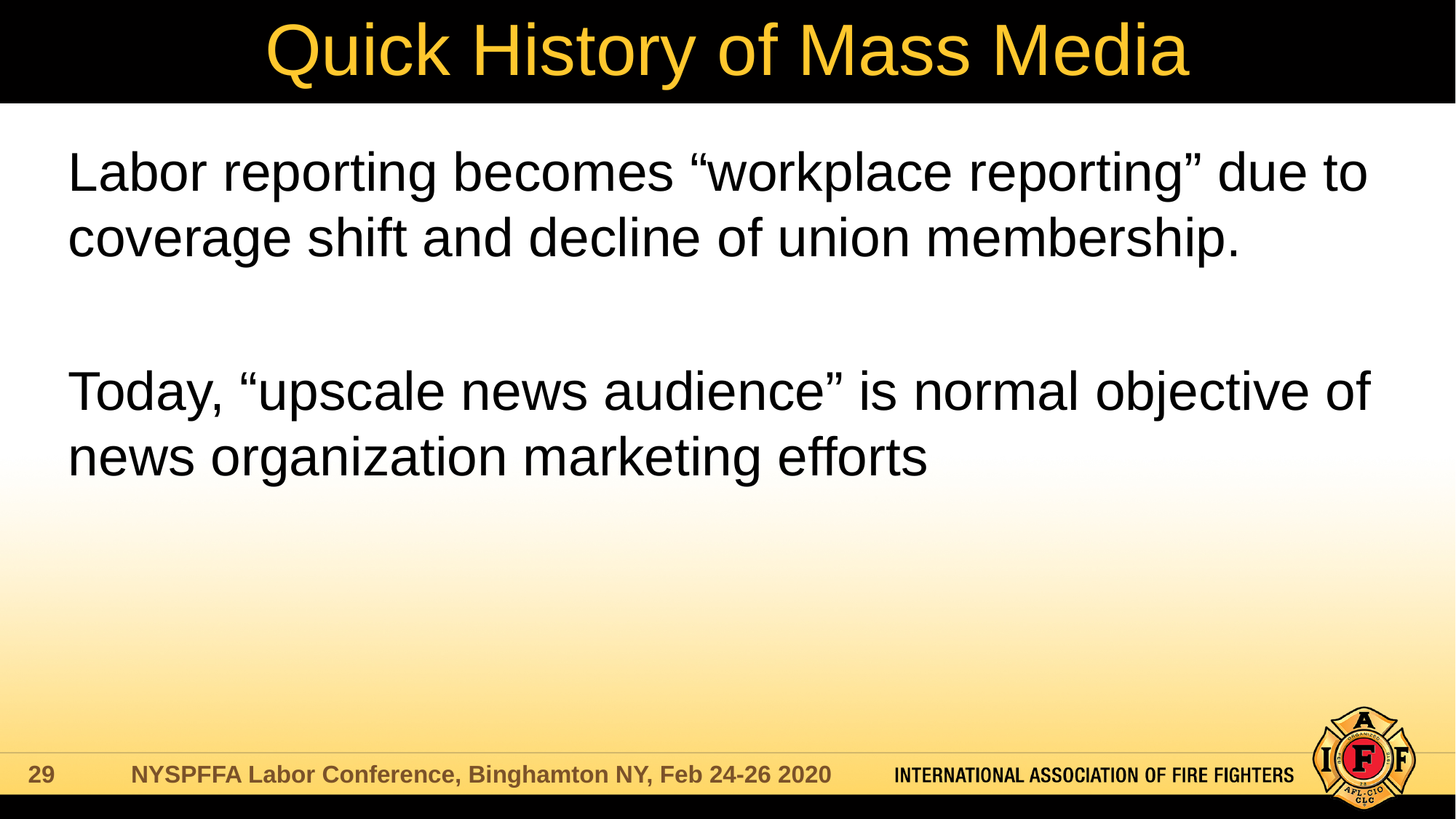

# Quick History of Mass Media
Labor reporting becomes “workplace reporting” due to coverage shift and decline of union membership.

Today, “upscale news audience” is normal objective of news organization marketing efforts

NYSPFFA Labor Conference, Binghamton NY, Feb 24-26 2020